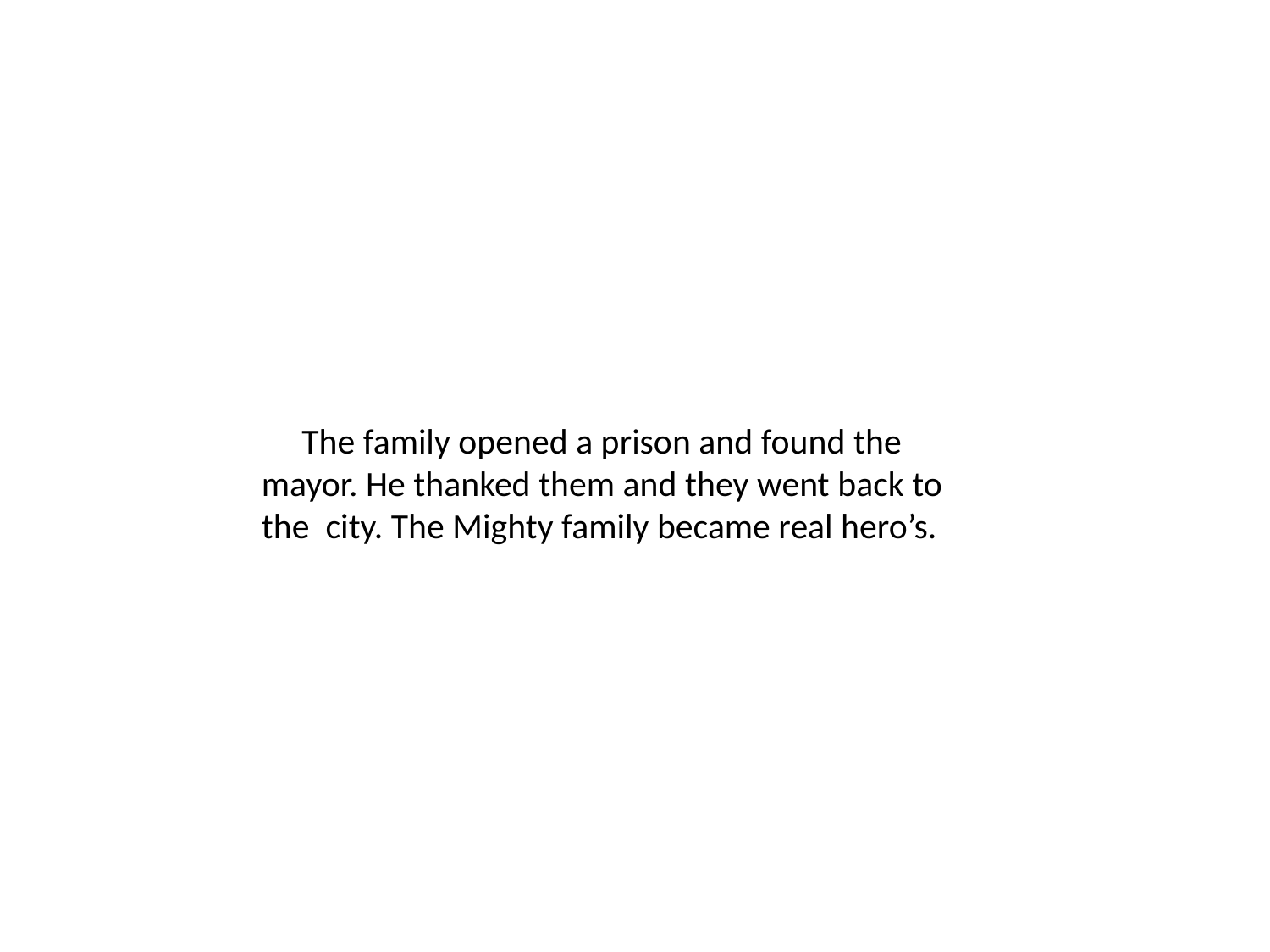

The family opened a prison and found the mayor. He thanked them and they went back to the  city. The Mighty family became real hero’s.